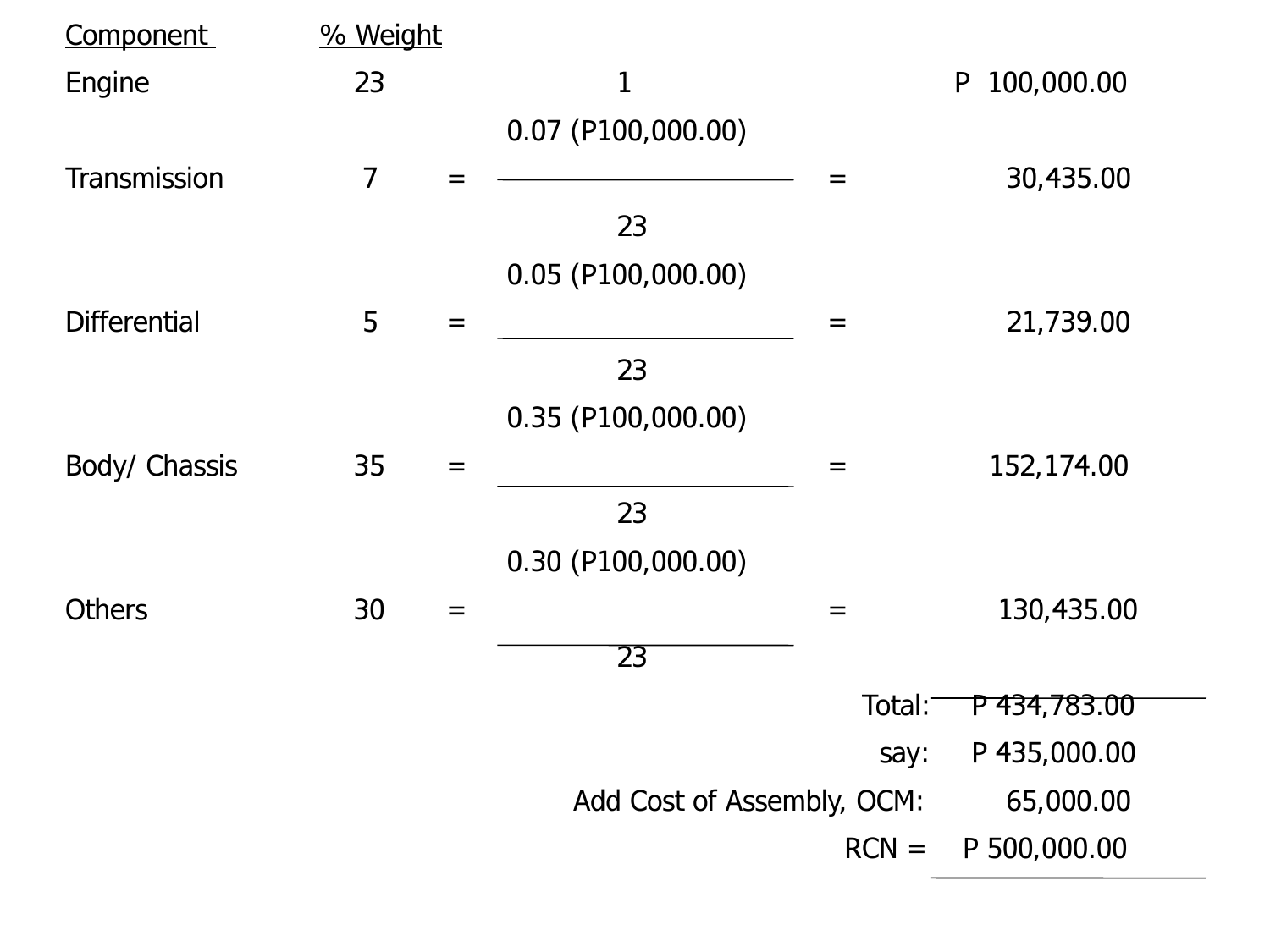

Component 	% Weight
Engine		    23		     1			P  100,000.00
			       0.07 (P100,000.00)
Transmission	     7	=			=	      30,435.00
				     23
			       0.05 (P100,000.00)
Differential	     5	=			=	      21,739.00
				     23
			       0.35 (P100,000.00)
Body/ Chassis	    35	=			=	    152,174.00
				     23
			       0.30 (P100,000.00)
Others		    30	=			=	     130,435.00
				     23
						    Total:	  P 434,783.00
						      say:	  P 435,000.00
				Add Cost of Assembly, OCM:	      65,000.00
						  RCN =	 P 500,000.00